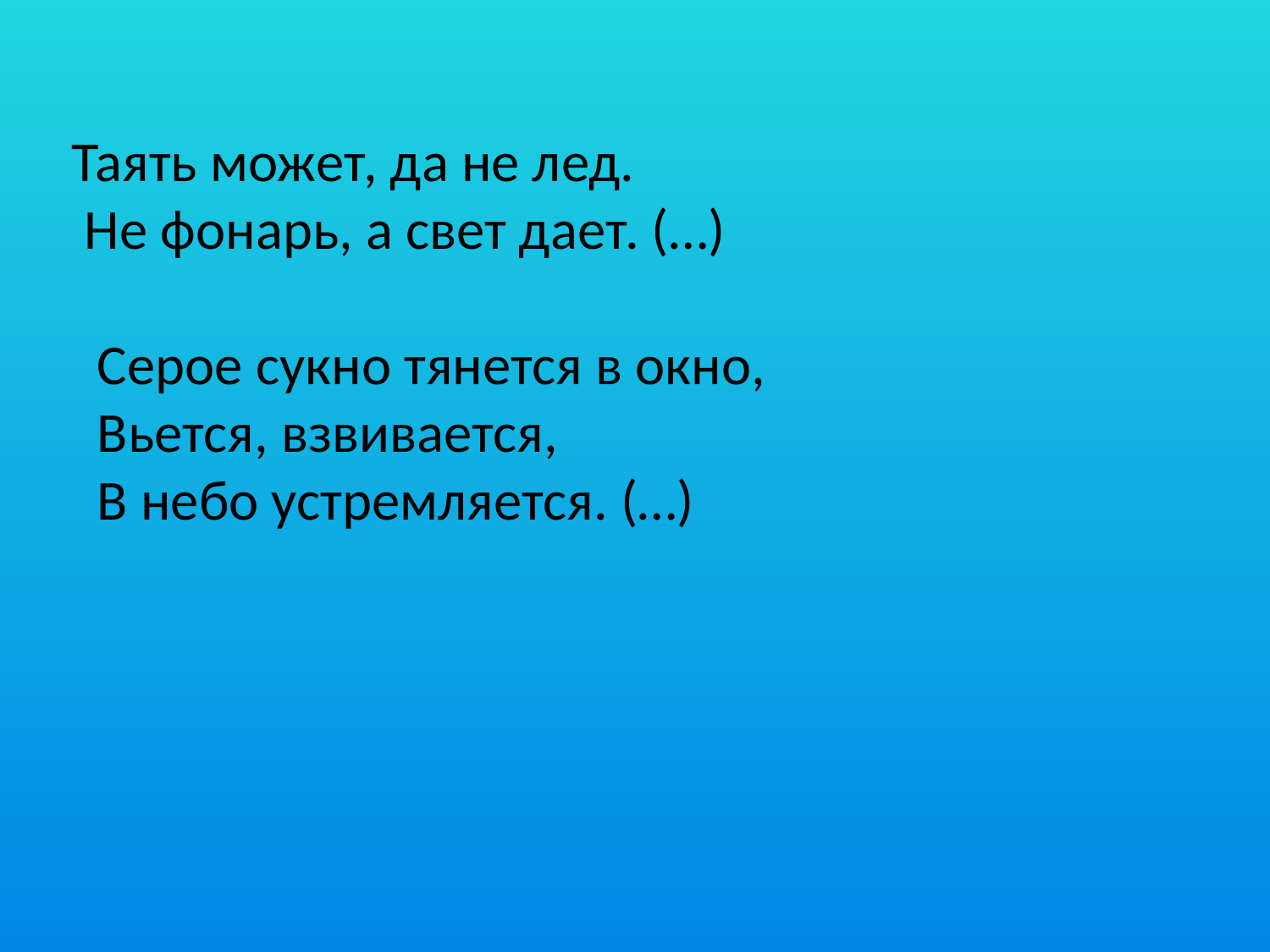

Таять может, да не лед.
 Не фонарь, а свет дает. (…)

  Серое сукно тянется в окно,
  Вьется, взвивается,
  В небо устремляется. (…)